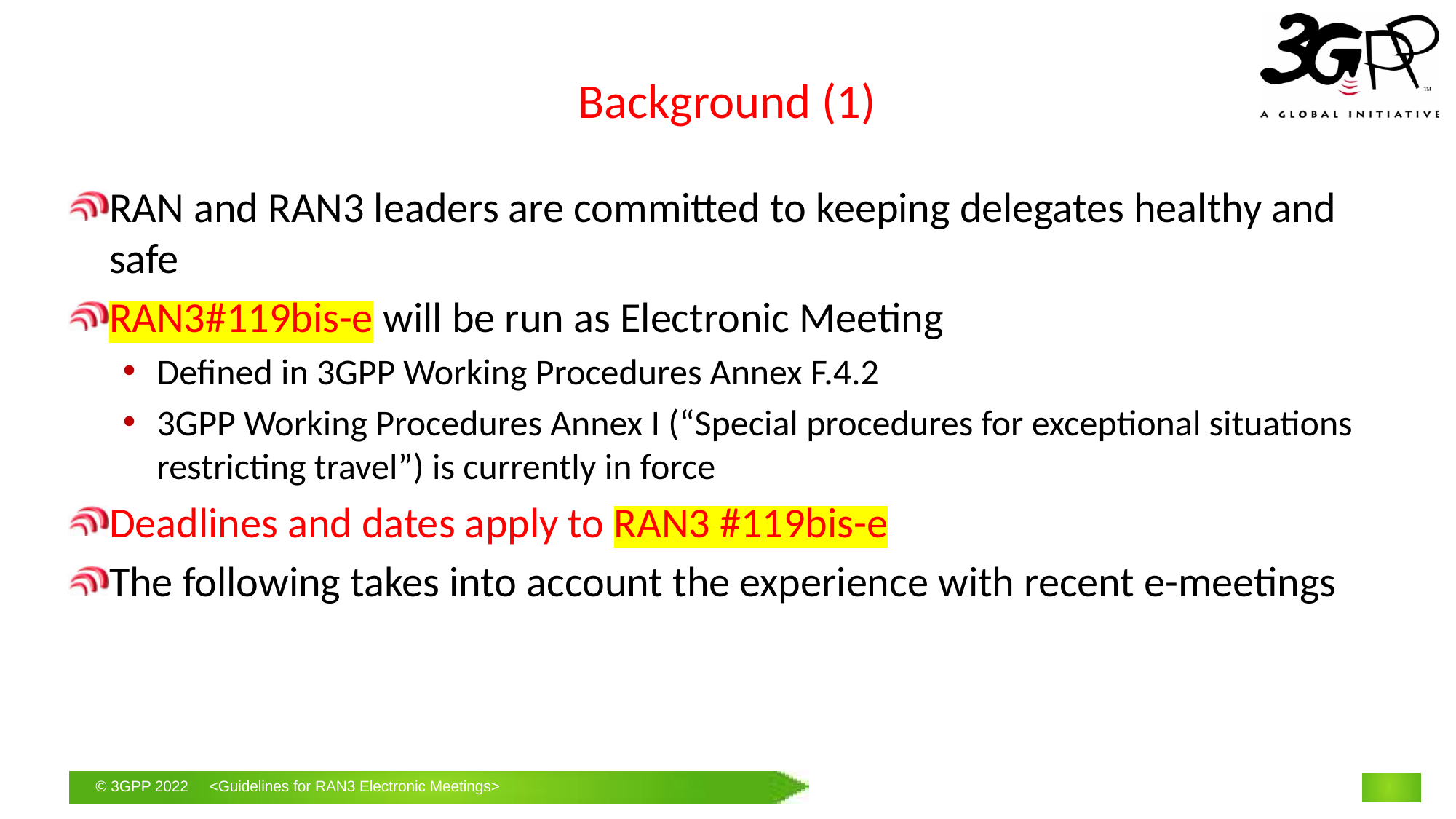

# Background (1)
RAN and RAN3 leaders are committed to keeping delegates healthy and safe
RAN3#119bis-e will be run as Electronic Meeting
Defined in 3GPP Working Procedures Annex F.4.2
3GPP Working Procedures Annex I (“Special procedures for exceptional situations restricting travel”) is currently in force
Deadlines and dates apply to RAN3 #119bis-e
The following takes into account the experience with recent e-meetings
2